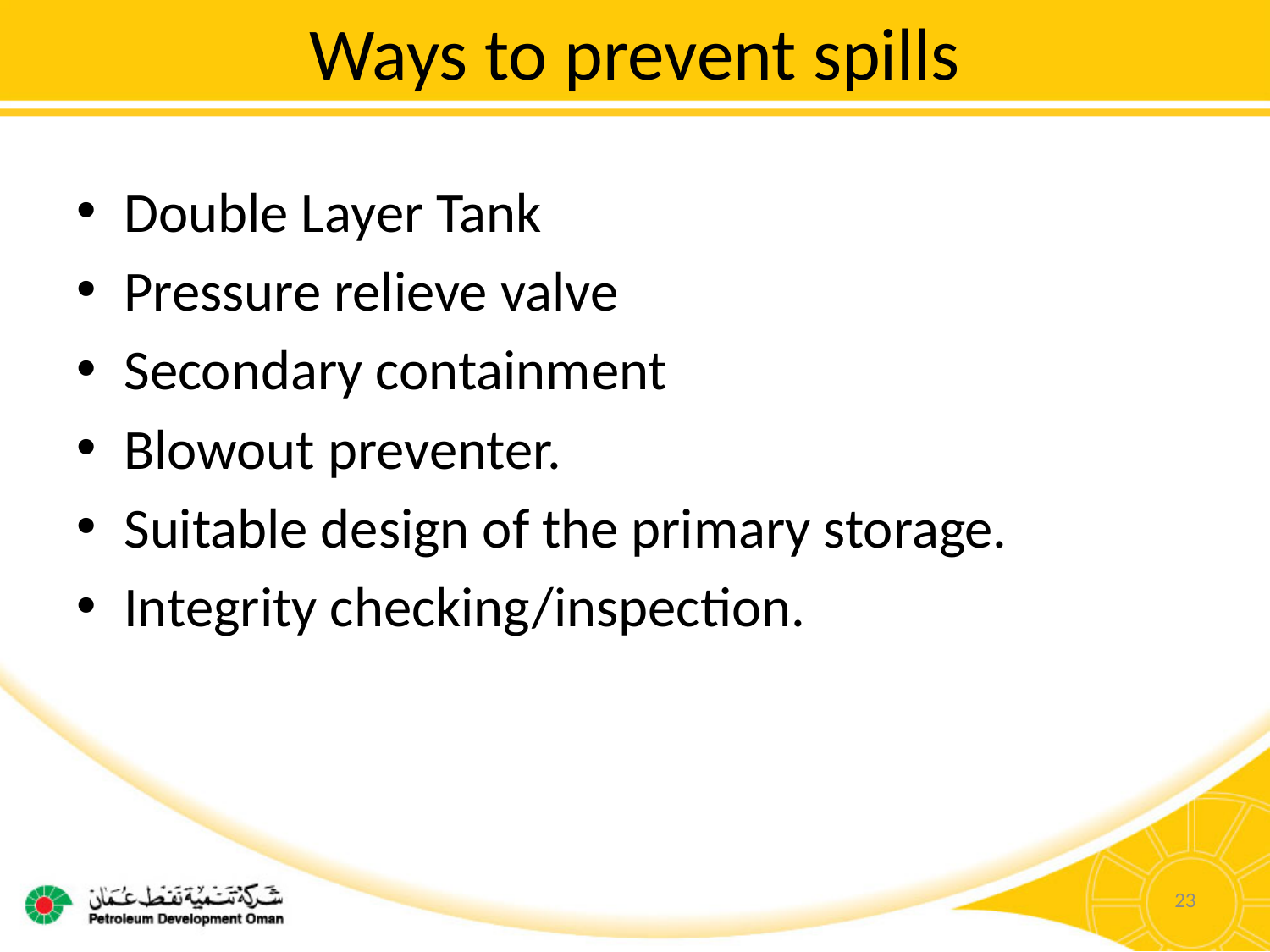

# Ways to prevent spills
Double Layer Tank
Pressure relieve valve
Secondary containment
Blowout preventer.
Suitable design of the primary storage.
Integrity checking/inspection.